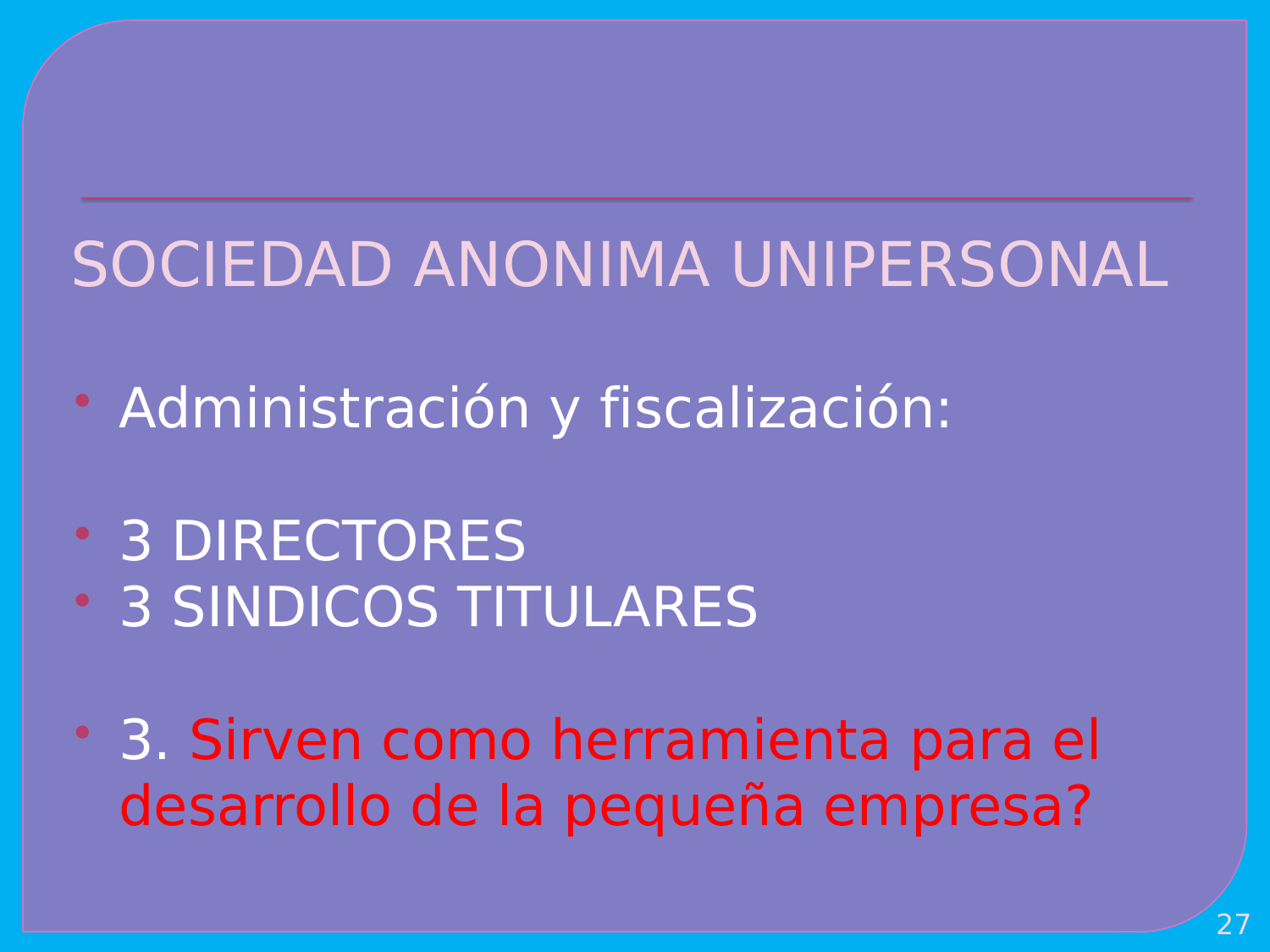

# SOCIEDAD ANONIMA UNIPERSONAL
Administración y fiscalización:

3 DIRECTORES
3 SINDICOS TITULARES

3. Sirven como herramienta para el desarrollo de la pequeña empresa?

27